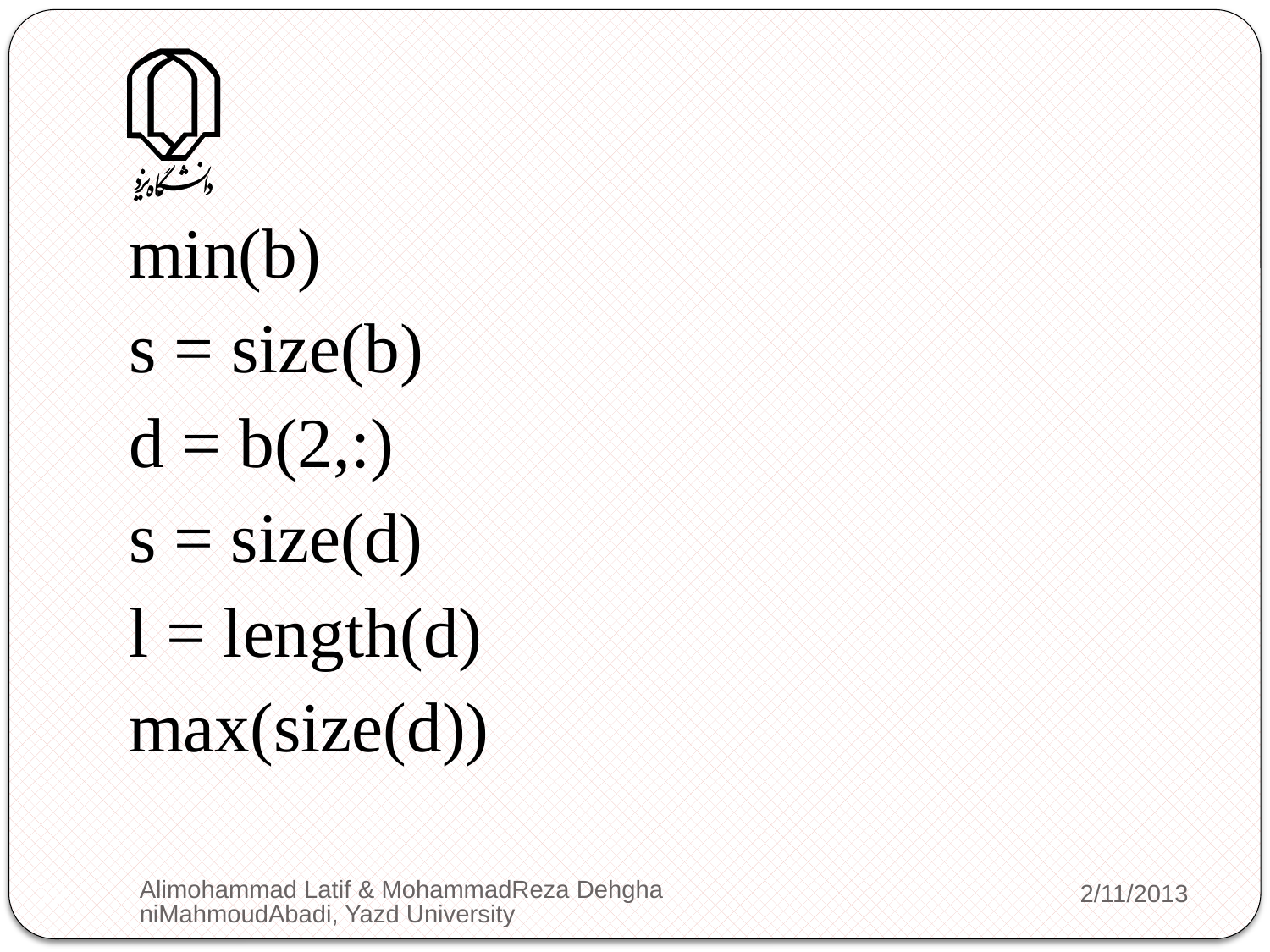

min(b)
s = size(b)
d = b(2,:)
s = size(d)
l = length(d)
max(size(d))
Alimohammad Latif & MohammadReza DehghaniMahmoudAbadi, Yazd University
2/11/2013
79